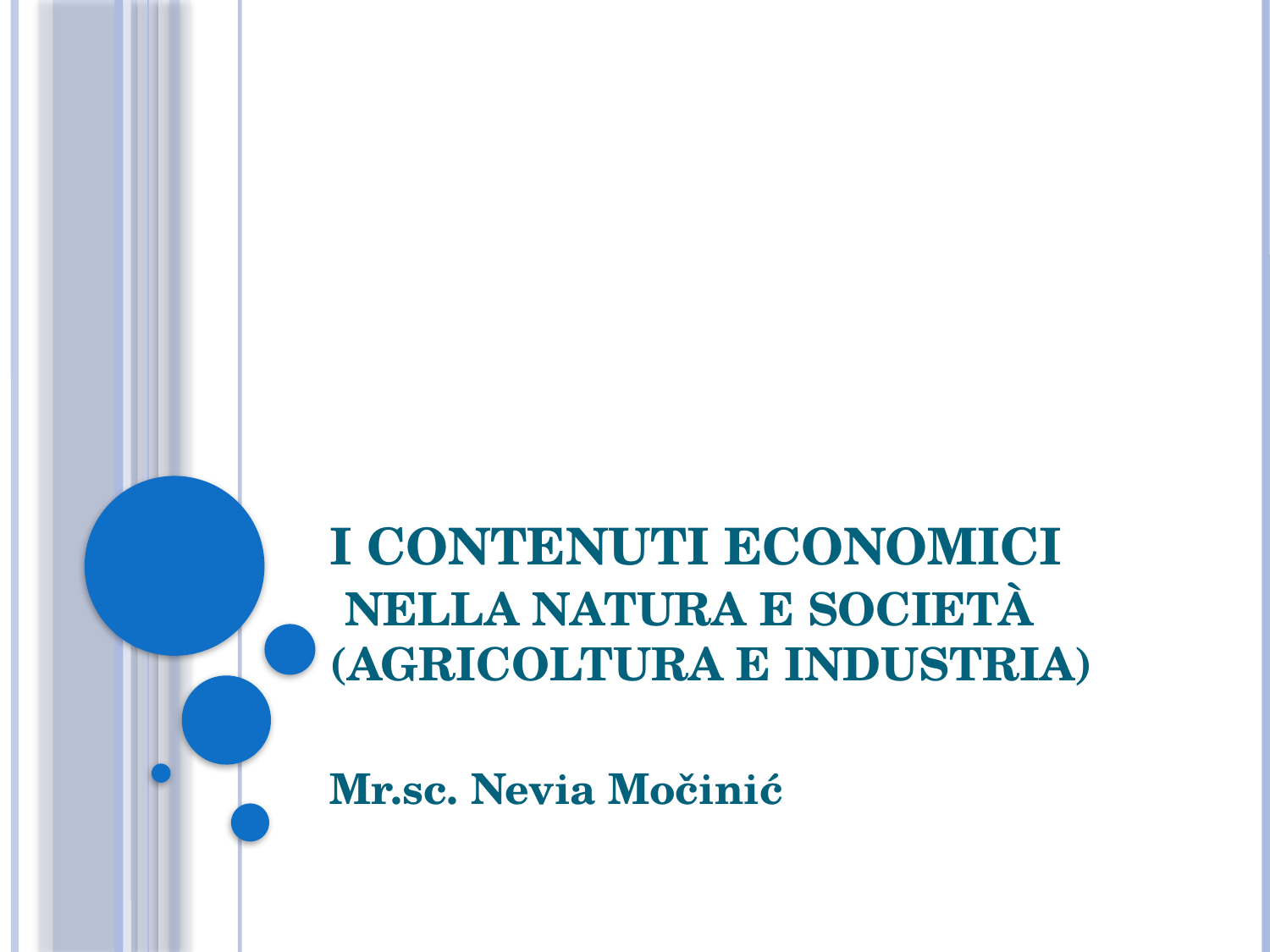

# I contenuti economici nella natura e societÀ (agricoltura e industria)

Mr.sc. Nevia Močinić